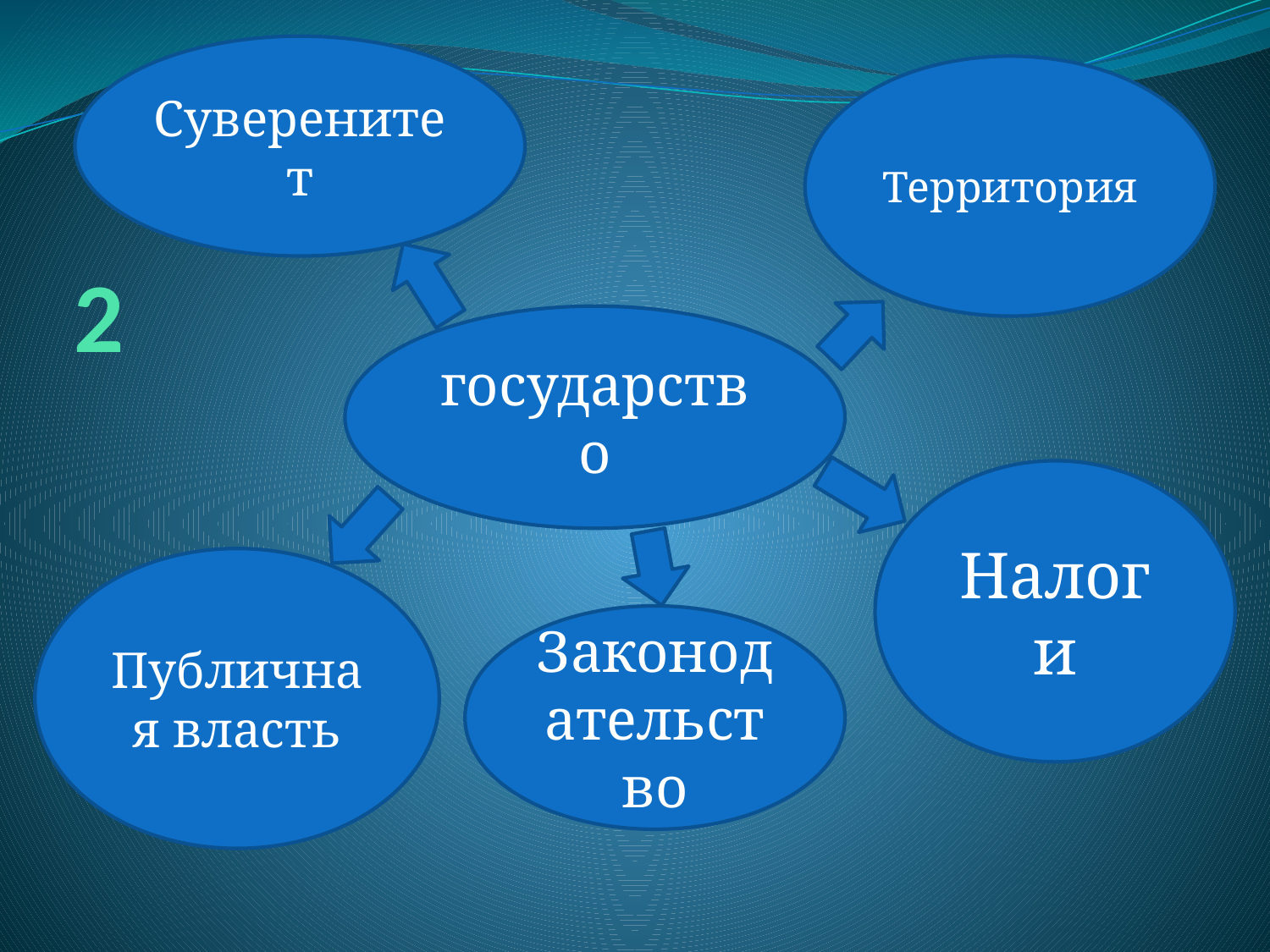

Суверенитет
Территория
# 2

государство

Налоги

Публичная власть
Законодательство